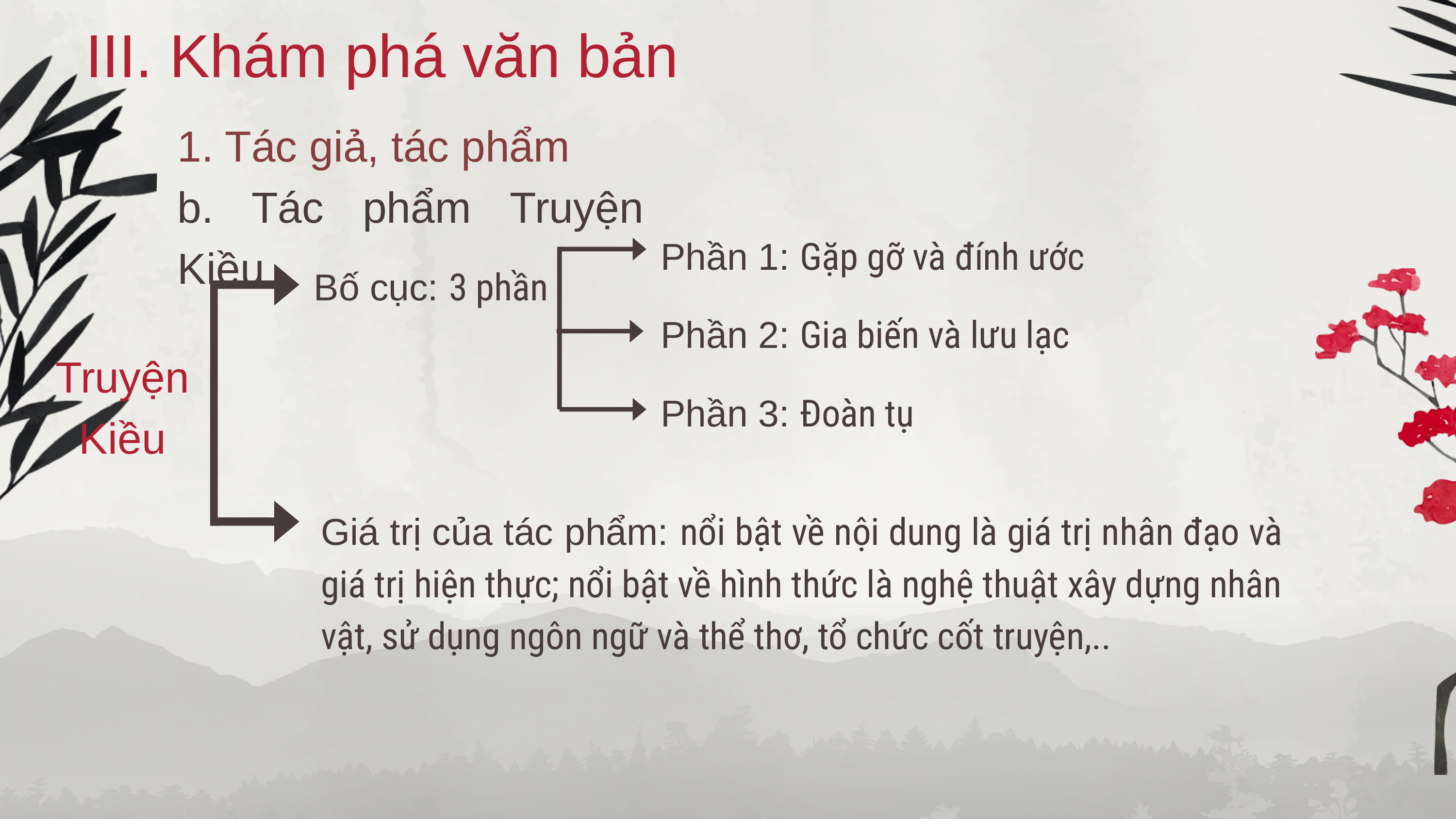

III. Khám phá văn bản
1. Tác giả, tác phẩm
b. Tác phẩm Truyện Kiều
Phần 1: Gặp gỡ và đính ước

Bố cục: 3 phần

Phần 2: Gia biến và lưu lạc

Truyện Kiều
Phần 3: Đoàn tụ

Giá trị của tác phẩm: nổi bật về nội dung là giá trị nhân đạo và giá trị hiện thực; nổi bật về hình thức là nghệ thuật xây dựng nhân vật, sử dụng ngôn ngữ và thể thơ, tổ chức cốt truyện,..